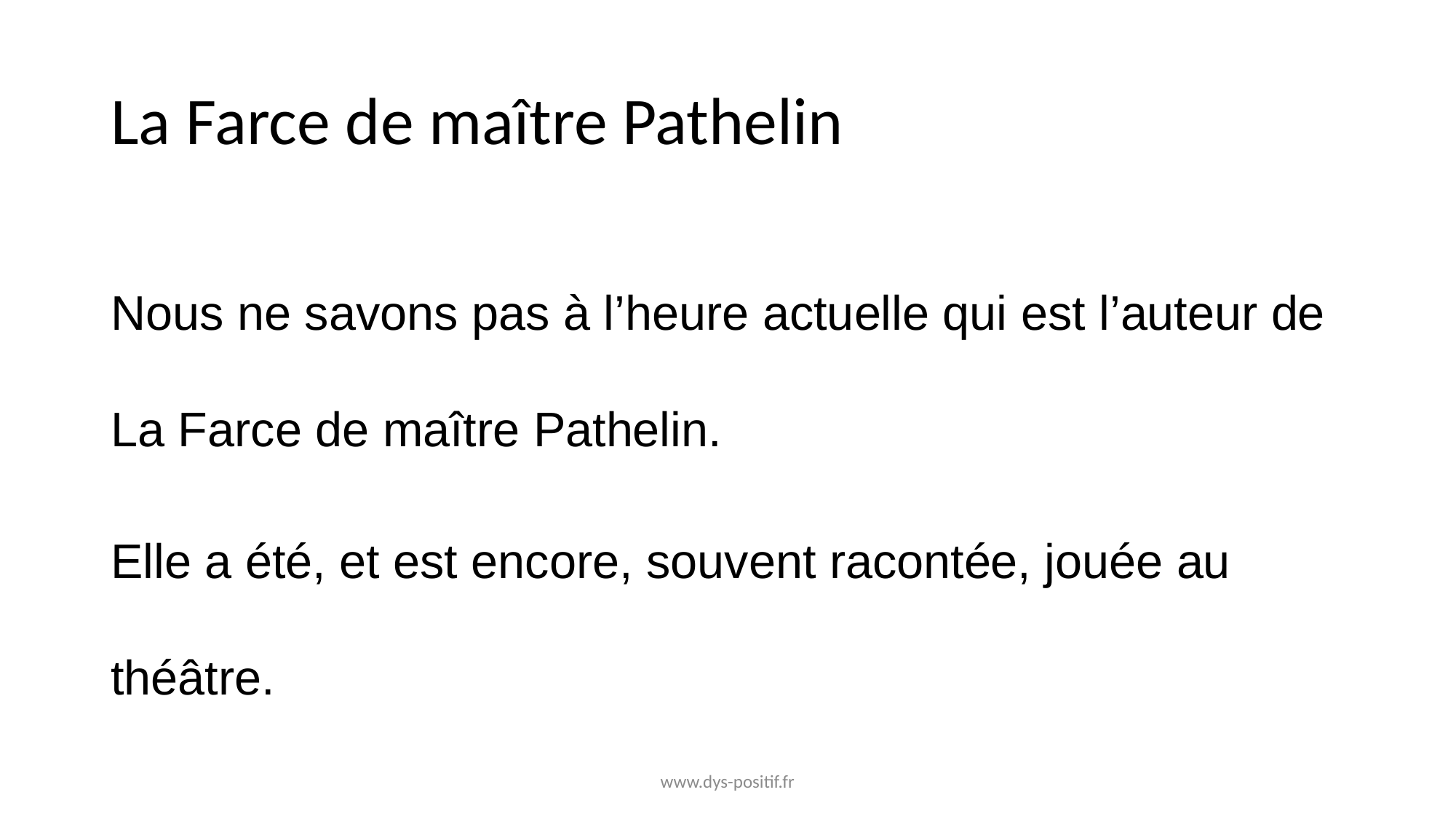

# La Farce de maître Pathelin
Nous ne savons pas à l’heure actuelle qui est l’auteur de La Farce de maître Pathelin.
Elle a été, et est encore, souvent racontée, jouée au théâtre.
www.dys-positif.fr